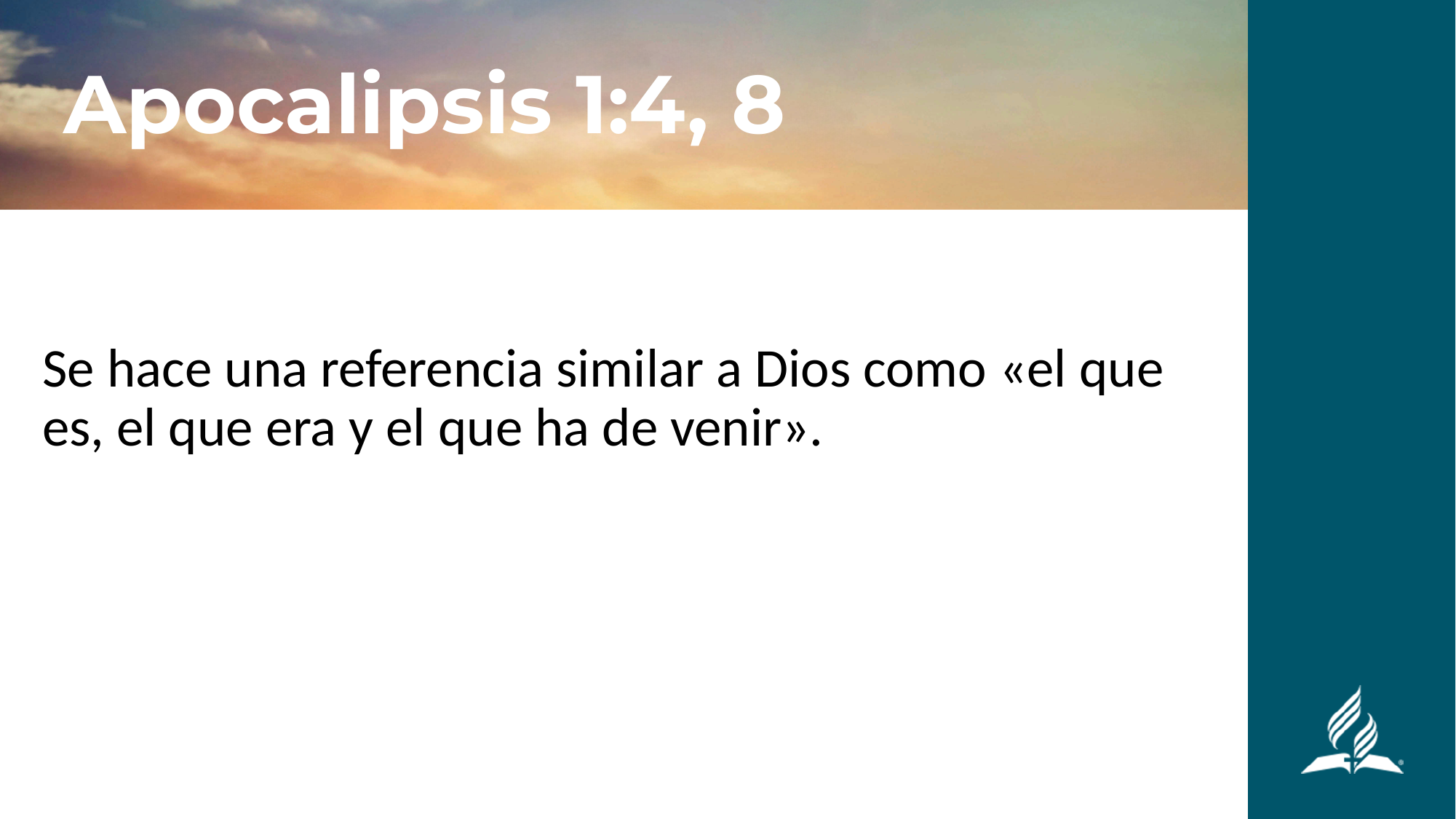

Apocalipsis 1:4, 8

Se hace una referencia similar a Dios como «el que es, el que era y el que ha de venir».